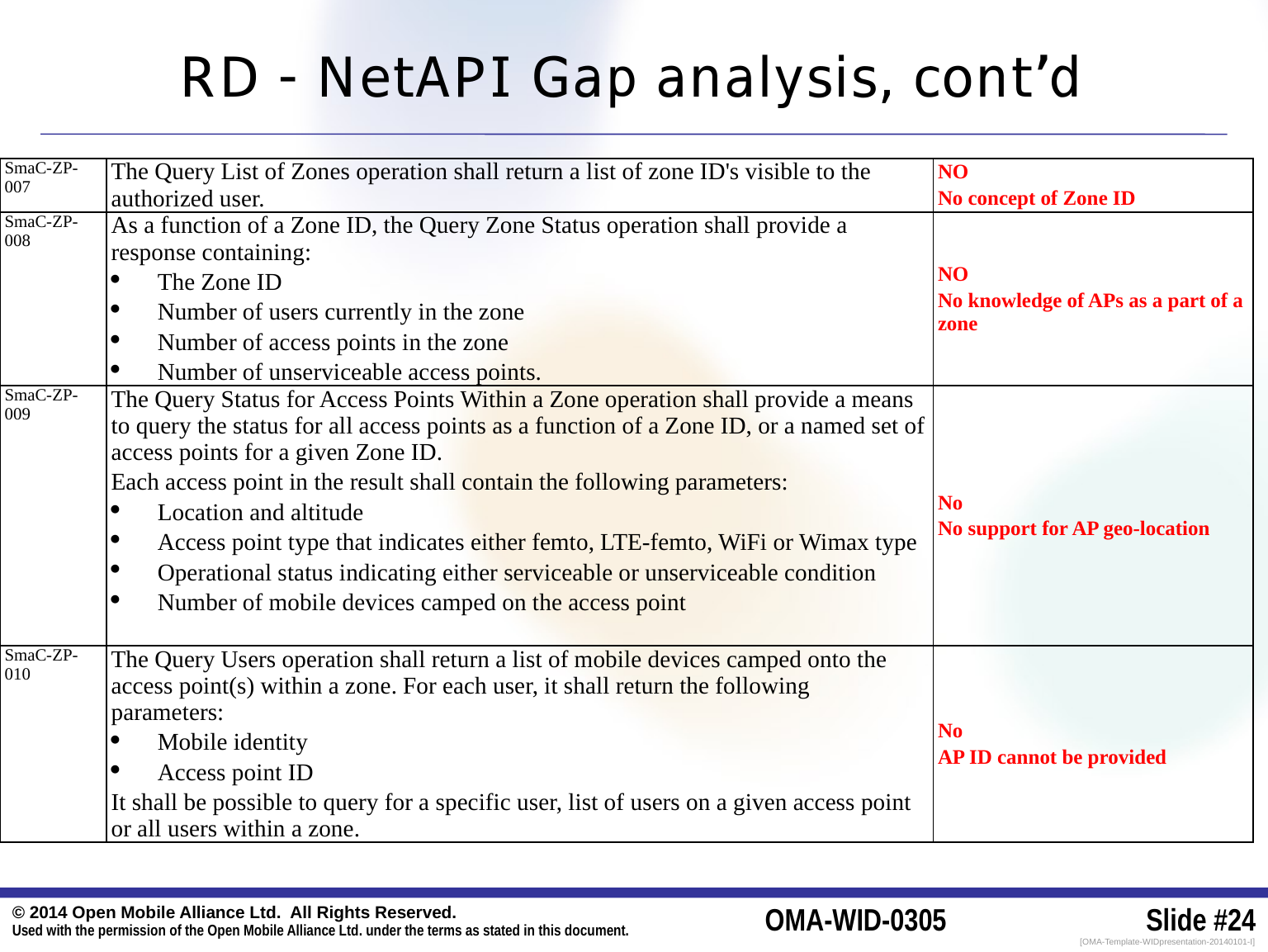

# RD - NetAPI Gap analysis, cont’d
| SmaC-ZP-007 | The Query List of Zones operation shall return a list of zone ID's visible to the authorized user. | NO No concept of Zone ID |
| --- | --- | --- |
| SmaC-ZP-008 | As a function of a Zone ID, the Query Zone Status operation shall provide a response containing: The Zone ID Number of users currently in the zone Number of access points in the zone Number of unserviceable access points. | NO No knowledge of APs as a part of a zone |
| SmaC-ZP-009 | The Query Status for Access Points Within a Zone operation shall provide a means to query the status for all access points as a function of a Zone ID, or a named set of access points for a given Zone ID. Each access point in the result shall contain the following parameters: Location and altitude Access point type that indicates either femto, LTE-femto, WiFi or Wimax type Operational status indicating either serviceable or unserviceable condition Number of mobile devices camped on the access point | No No support for AP geo-location |
| SmaC-ZP-010 | The Query Users operation shall return a list of mobile devices camped onto the access point(s) within a zone. For each user, it shall return the following parameters: Mobile identity Access point ID It shall be possible to query for a specific user, list of users on a given access point or all users within a zone. | No AP ID cannot be provided |